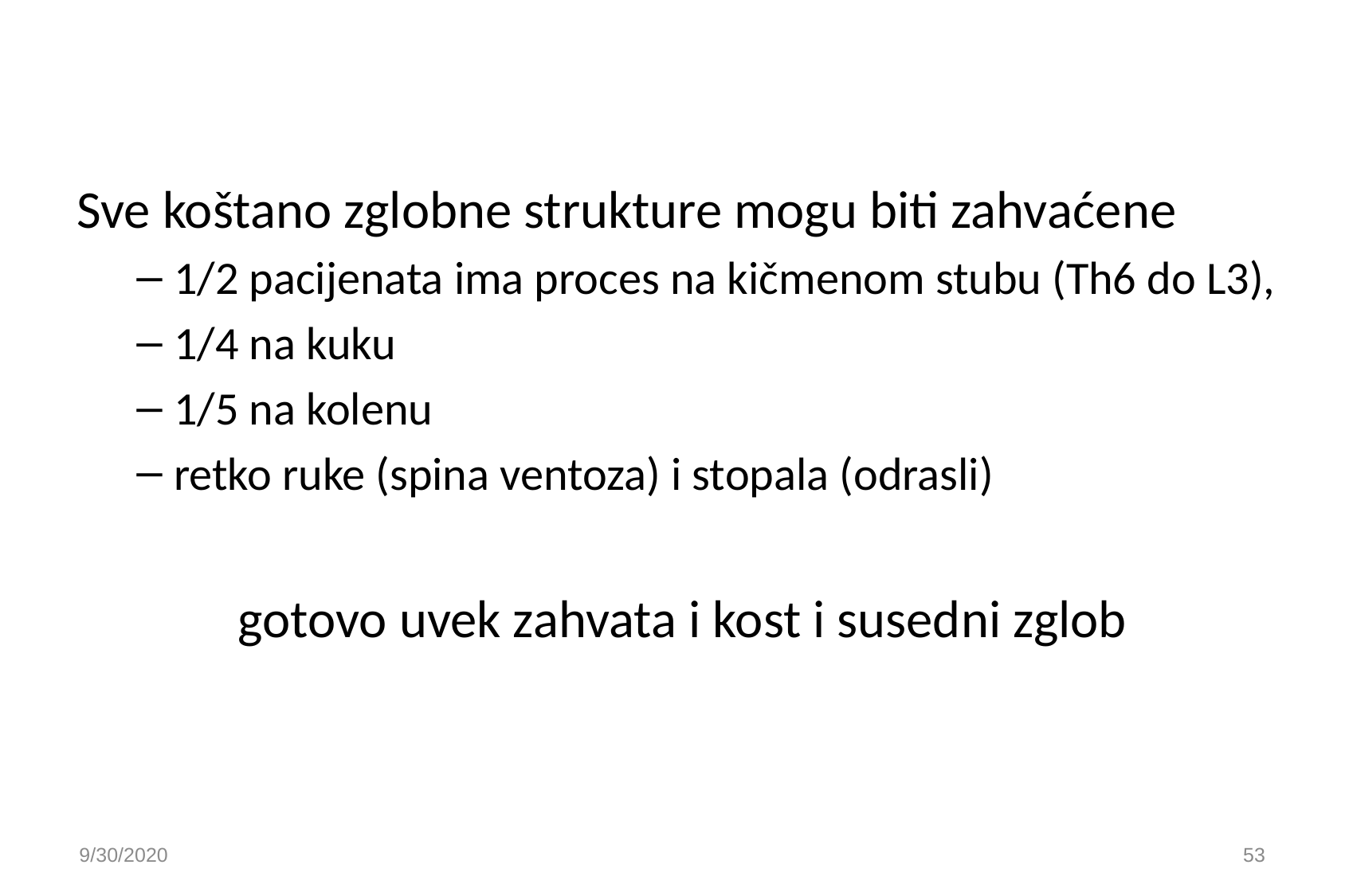

#
Sve koštano zglobne strukture mogu biti zahvaćene
1/2 pacijenata ima proces na kičmenom stubu (Th6 do L3),
1/4 na kuku
1/5 na kolenu
retko ruke (spina ventoza) i stopala (odrasli)

gotovo uvek zahvata i kost i susedni zglob

9/30/2020
53